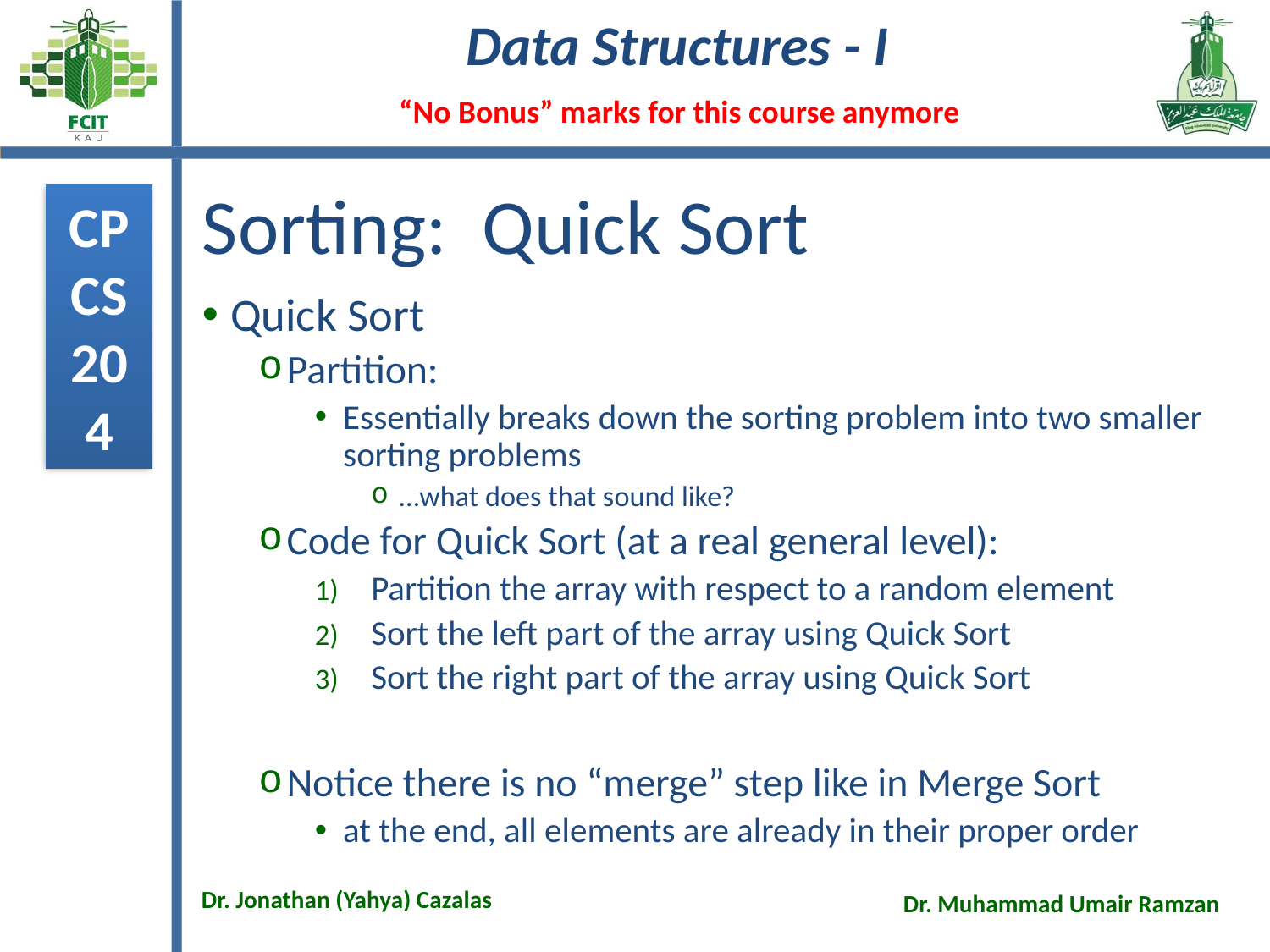

# Sorting:  Quick Sort
Quick Sort
Partition:
Essentially breaks down the sorting problem into two smaller sorting problems
…what does that sound like?
Code for Quick Sort (at a real general level):
Partition the array with respect to a random element
Sort the left part of the array using Quick Sort
Sort the right part of the array using Quick Sort

Notice there is no “merge” step like in Merge Sort
at the end, all elements are already in their proper order